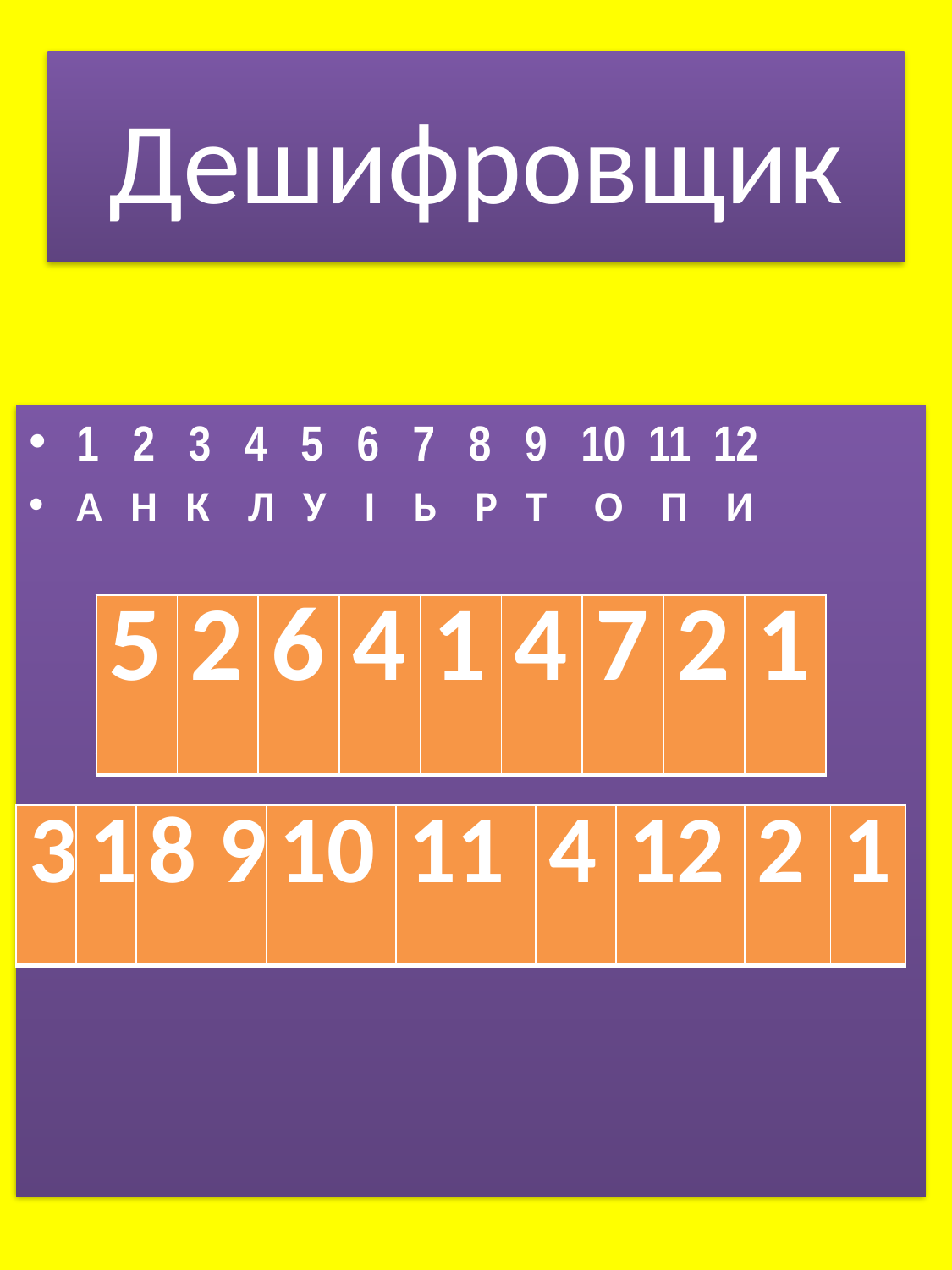

# Дешифровщик
1   2   3   4   5   6   7   8   9   10  11  12
А   Н   К    Л   У    І    Ь    Р   Т     О    П    И

| 5 | 2 | 6 | 4 | 1 | 4 | 7 | 2 | 1 |
| --- | --- | --- | --- | --- | --- | --- | --- | --- |
| У | Н | І | К | А | Л | Ь | Н | А |
| --- | --- | --- | --- | --- | --- | --- | --- | --- |
| 3 | 1 | 8 | 9 | 10 | 11 | 4 | 12 | 2 | 1 |
| --- | --- | --- | --- | --- | --- | --- | --- | --- | --- |
| К | А | Р | Т | О | П | Л | И | Н | А |
| --- | --- | --- | --- | --- | --- | --- | --- | --- | --- |